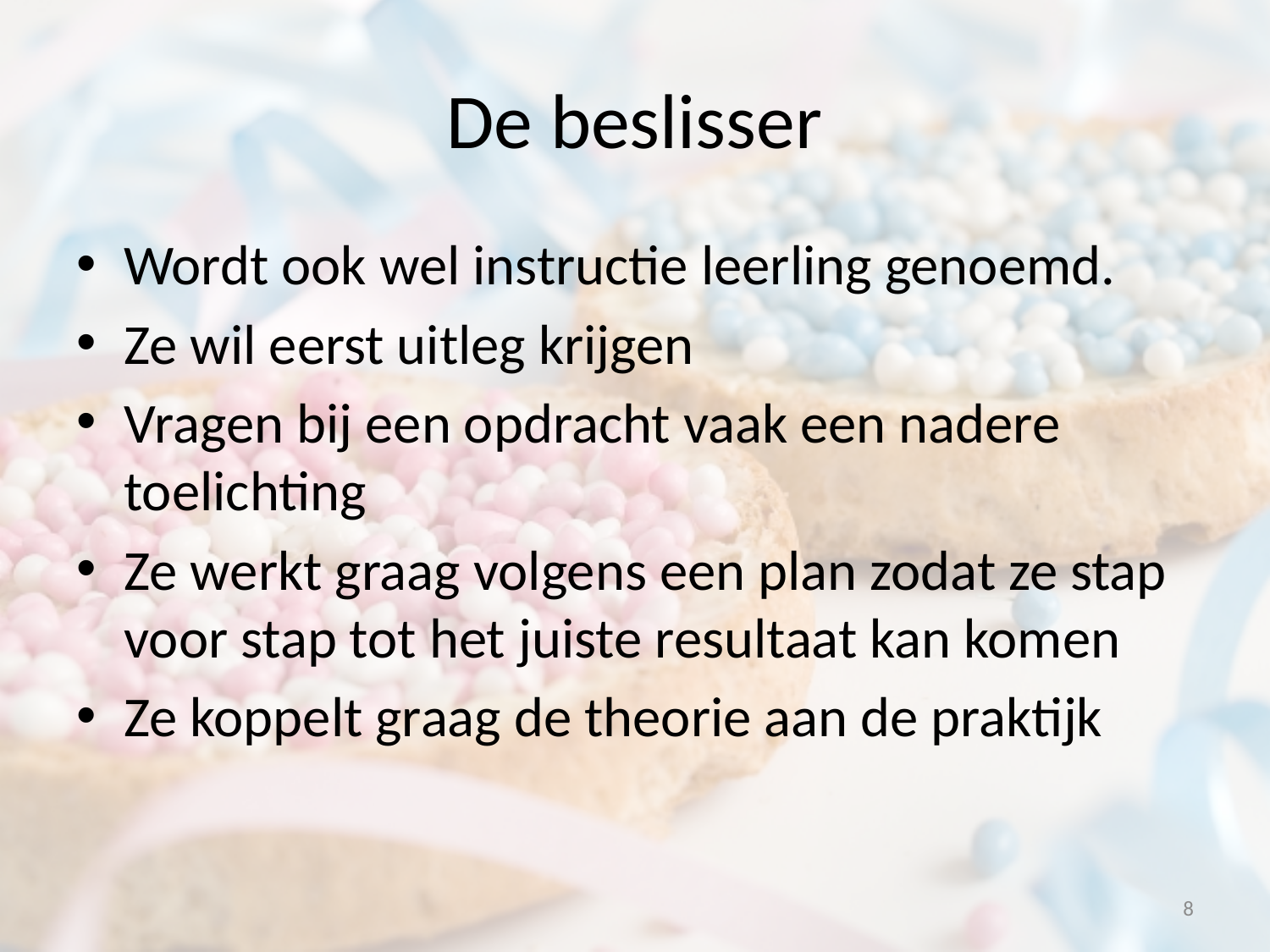

# De beslisser
Wordt ook wel instructie leerling genoemd.
Ze wil eerst uitleg krijgen
Vragen bij een opdracht vaak een nadere toelichting
Ze werkt graag volgens een plan zodat ze stap voor stap tot het juiste resultaat kan komen
Ze koppelt graag de theorie aan de praktijk

8